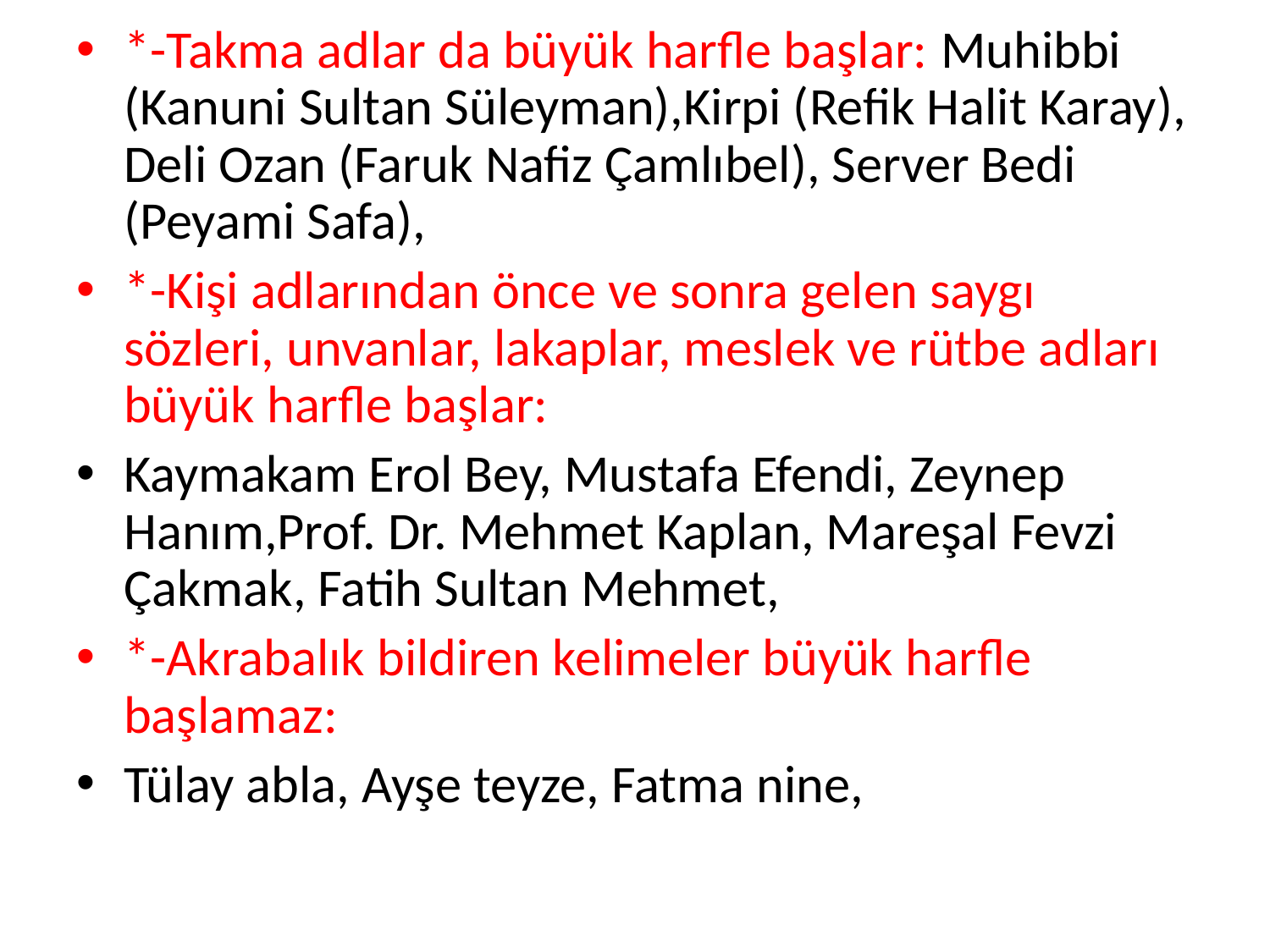

*-Takma adlar da büyük harfle başlar: Muhibbi (Kanuni Sultan Süleyman),Kirpi (Refik Halit Karay), Deli Ozan (Faruk Nafiz Çamlıbel), Server Bedi (Peyami Safa),
*-Kişi adlarından önce ve sonra gelen saygı sözleri, unvanlar, lakaplar, meslek ve rütbe adları büyük harfle başlar:
Kaymakam Erol Bey, Mustafa Efendi, Zeynep Hanım,Prof. Dr. Mehmet Kaplan, Mareşal Fevzi Çakmak, Fatih Sultan Mehmet,
*-Akrabalık bildiren kelimeler büyük harfle başlamaz:
Tülay abla, Ayşe teyze, Fatma nine,